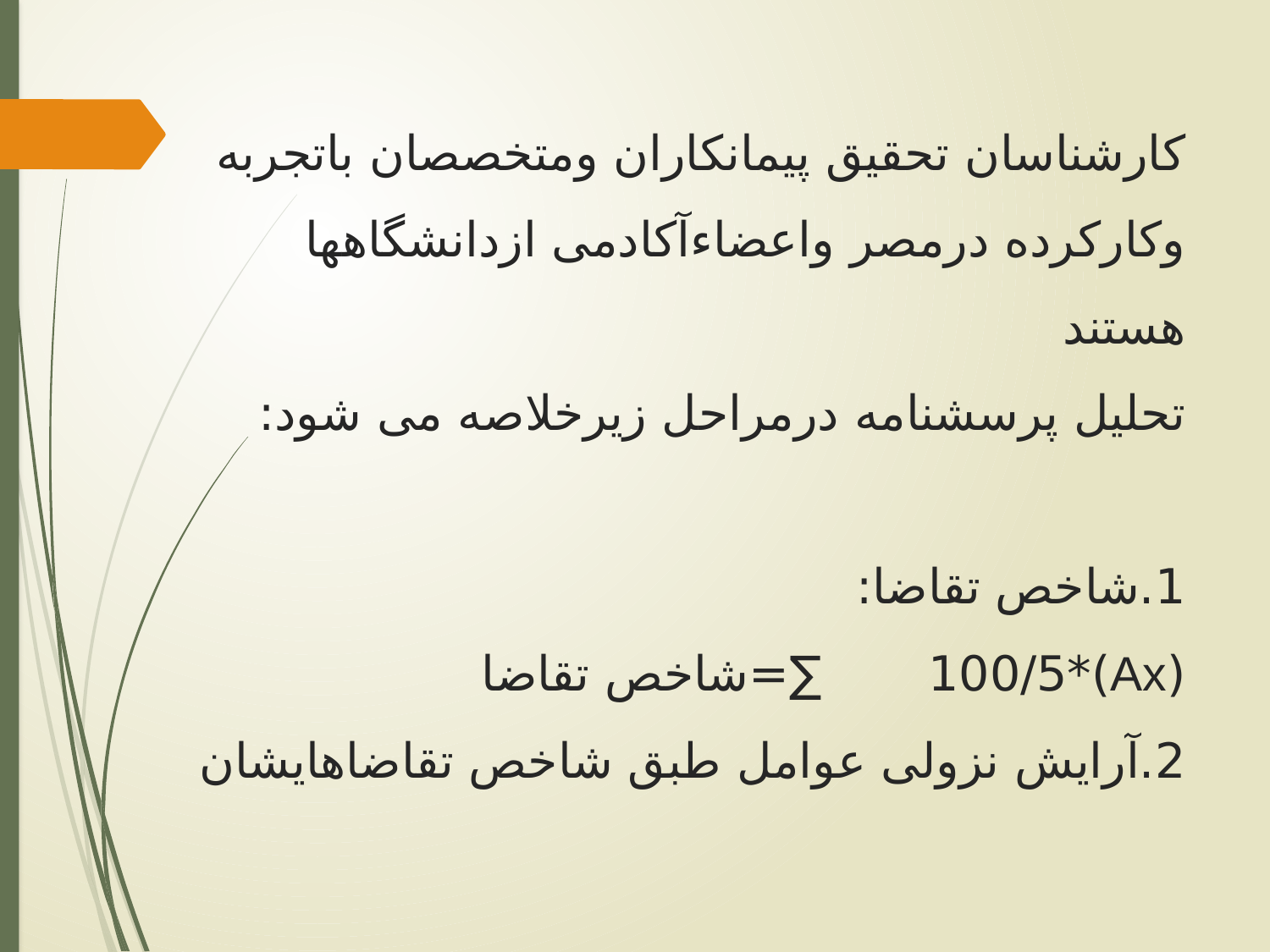

# کارشناسان تحقیق پیمانکاران ومتخصصان باتجربه وکارکرده درمصر واعضاءآکادمی ازدانشگاهها هستند تحلیل پرسشنامه درمراحل زیرخلاصه می شود: 1.شاخص تقاضا: (Ax)*100/5       ∑=شاخص تقاضا 2.آرایش نزولی عوامل طبق شاخص تقاضاهایشان